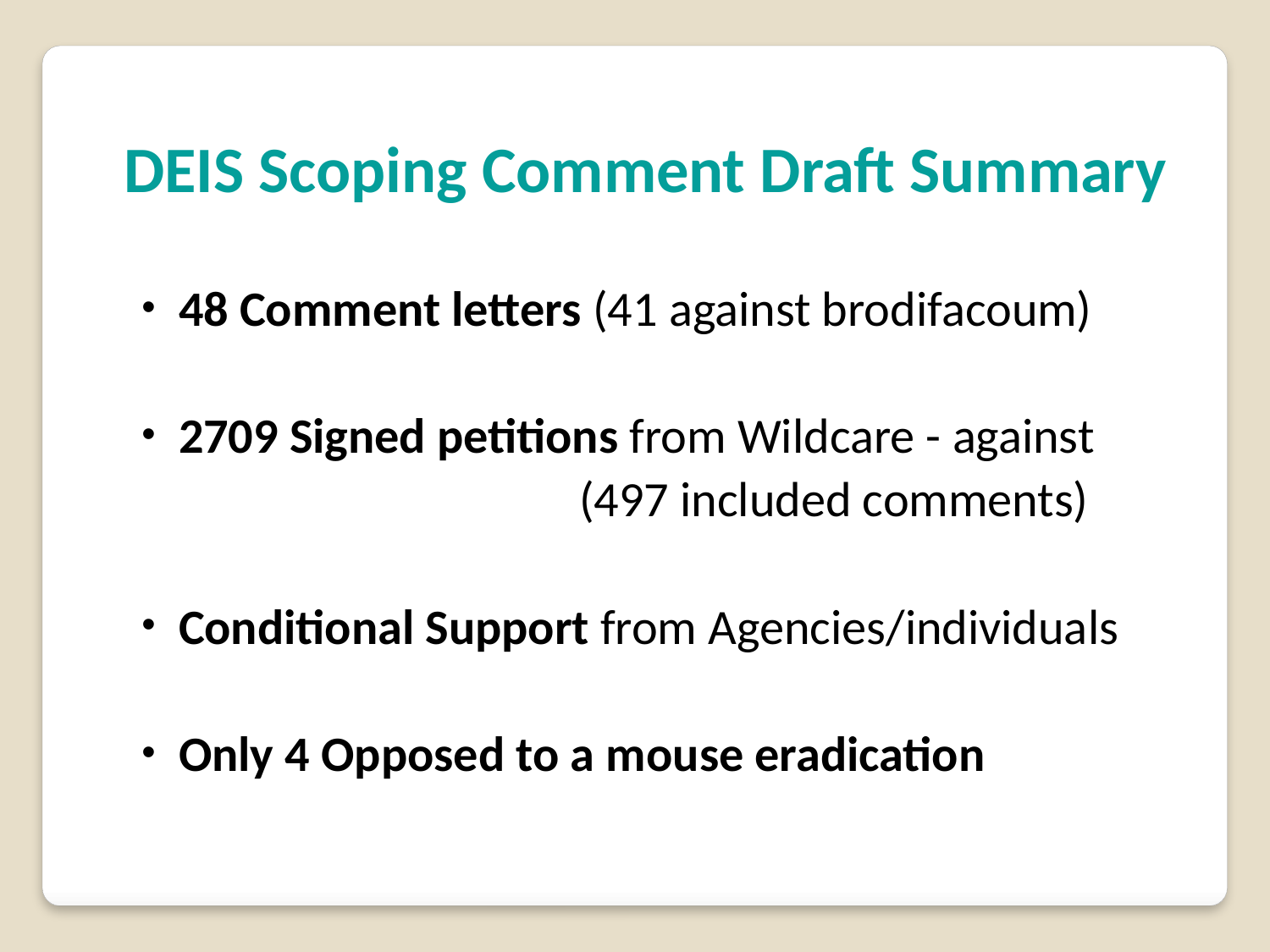

DEIS Scoping Comment Draft Summary
48 Comment letters (41 against brodifacoum)

2709 Signed petitions from Wildcare - against
                                       (497 included comments)

Conditional Support from Agencies/individuals

Only 4 Opposed to a mouse eradication